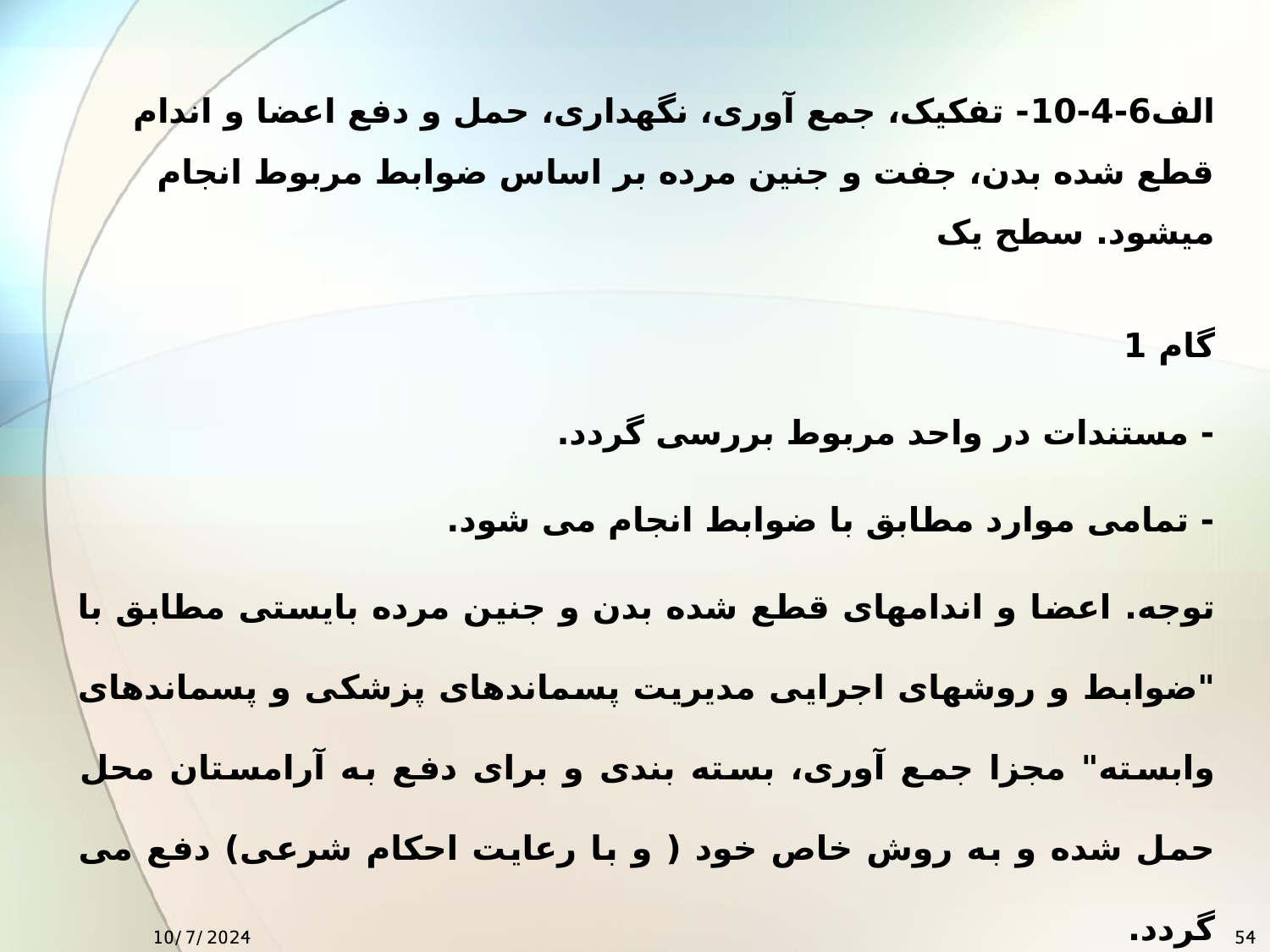

الف6-4-10- تفکیک، جمع آوری، نگهداری، حمل و دفع اعضا و اندام قطع شده بدن، جفت و جنین مرده بر اساس ضوابط مربوط انجام میشود. سطح یک

گام 1
- مستندات در واحد مربوط بررسی گردد.
- تمامی موارد مطابق با ضوابط انجام می شود.
توجه. اعضا و اندامهای قطع شده بدن و جنین مرده بایستی مطابق با "ضوابط و روشهای اجرایی مدیریت پسماندهای پزشکی و پسماندهای وابسته" مجزا جمع آوری، بسته بندی و برای دفع به آرامستان محل حمل شده و به روش خاص خود ( و با رعایت احکام شرعی) دفع می گردد.

10/7/2024
54